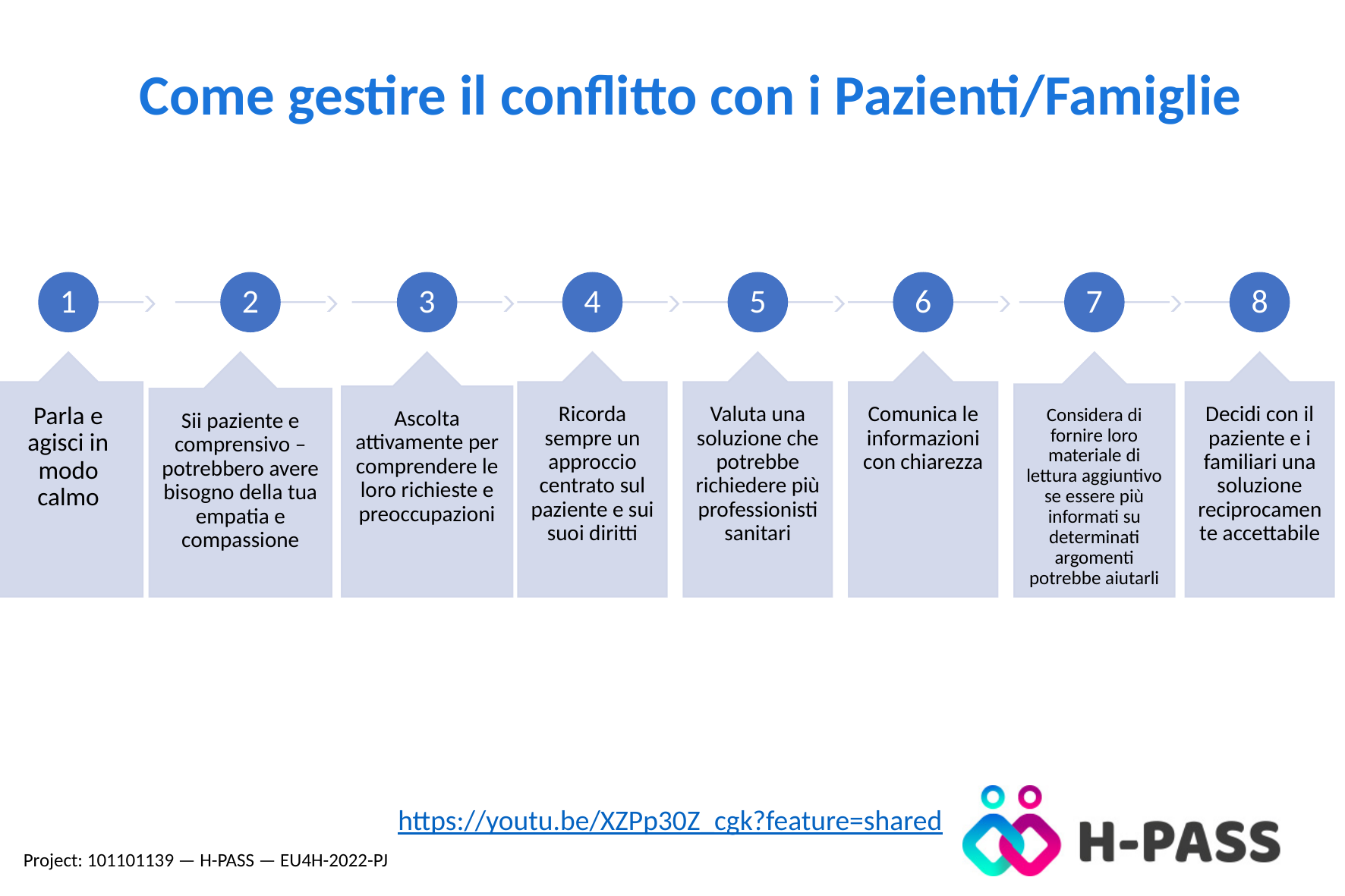

Come gestire il conflitto con i Pazienti/Famiglie
1
Parla e agisci in modo calmo
2
Sii paziente e comprensivo – potrebbero avere bisogno della tua empatia e compassione
3
Ascolta attivamente per comprendere le loro richieste e preoccupazioni
4
Ricorda sempre un approccio centrato sul paziente e sui suoi diritti
5
Valuta una soluzione che potrebbe richiedere più professionisti sanitari
6
Comunica le informazioni con chiarezza
7
Considera di fornire loro materiale di lettura aggiuntivo se essere più informati su determinati argomenti potrebbe aiutarli
8
Decidi con il paziente e i familiari una soluzione reciprocamente accettabile
https://youtu.be/XZPp30Z_cgk?feature=shared
Project: 101101139 — H-PASS — EU4H-2022-PJ